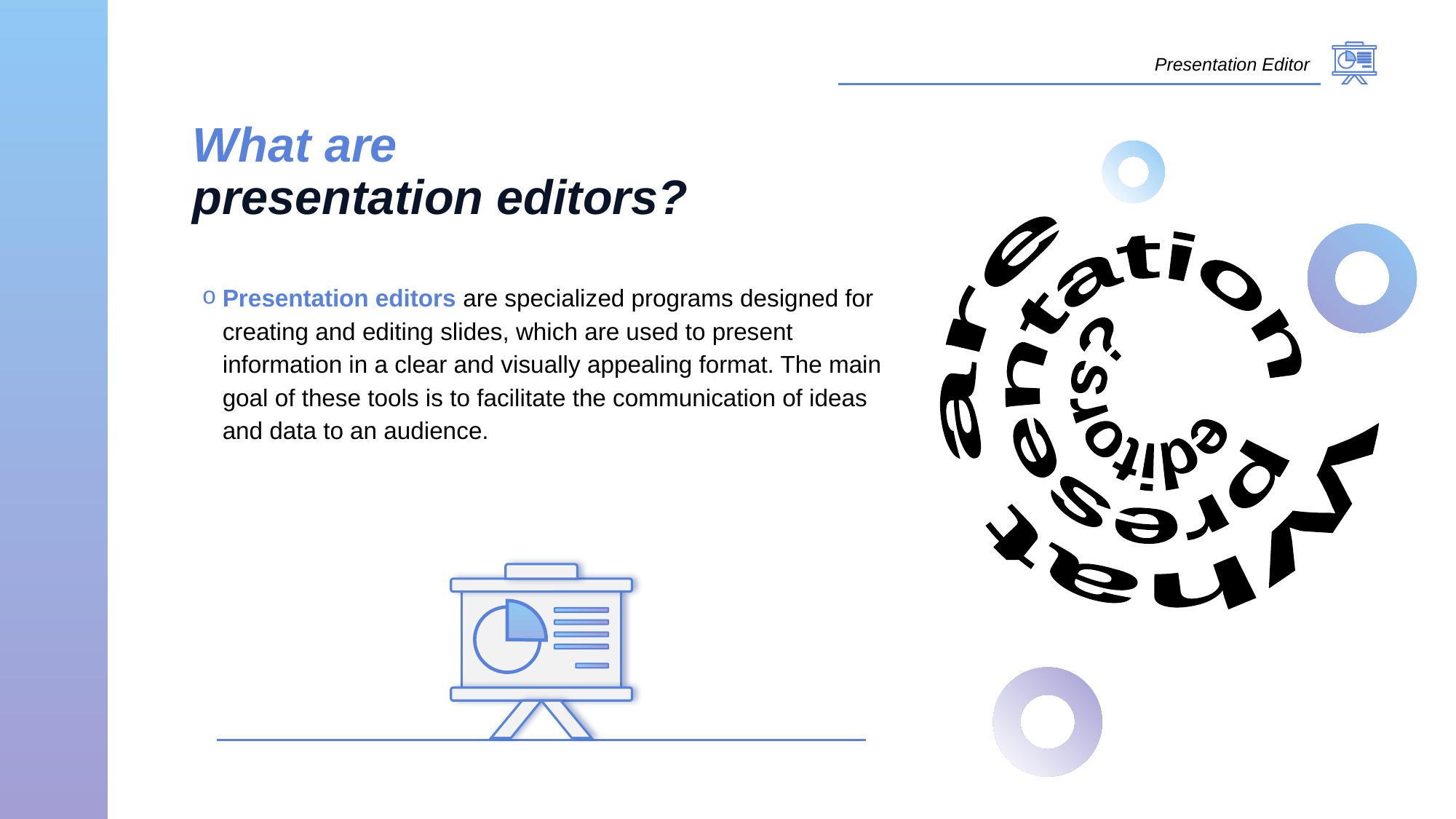

# What are presentation editors?

What are
 presentation
 editors?

Presentation editors are specialized programs designed for creating and editing slides, which are used to present information in a clear and visually appealing format. The main goal of these tools is to facilitate the communication of ideas and data to an audience.

2